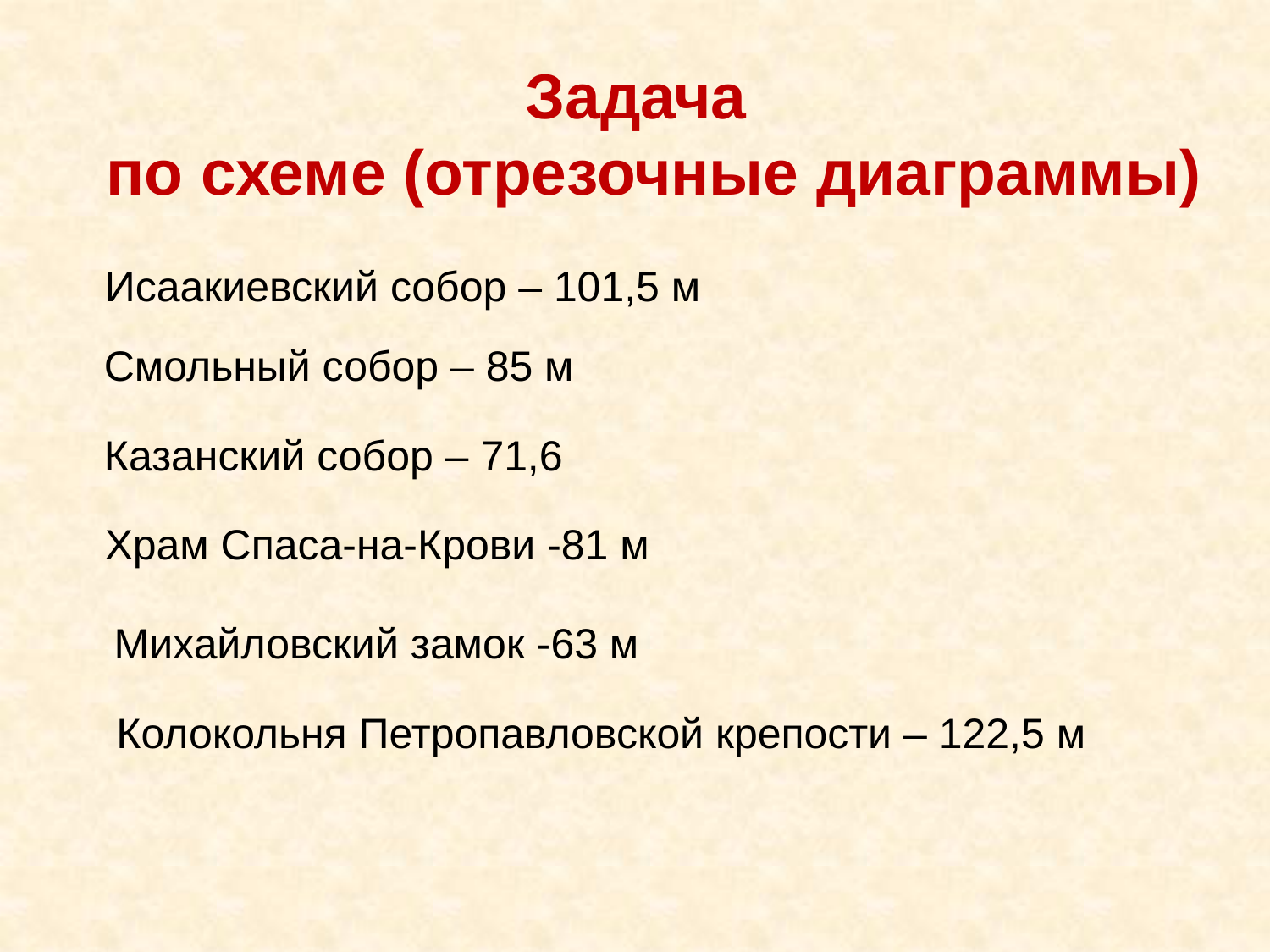

Задача
 по схеме (отрезочные диаграммы)
Исаакиевский собор – 101,5 м
Смольный собор – 85 м
Казанский собор – 71,6
Храм Спаса-на-Крови -81 м
Михайловский замок -63 м
Колокольня Петропавловской крепости – 122,5 м